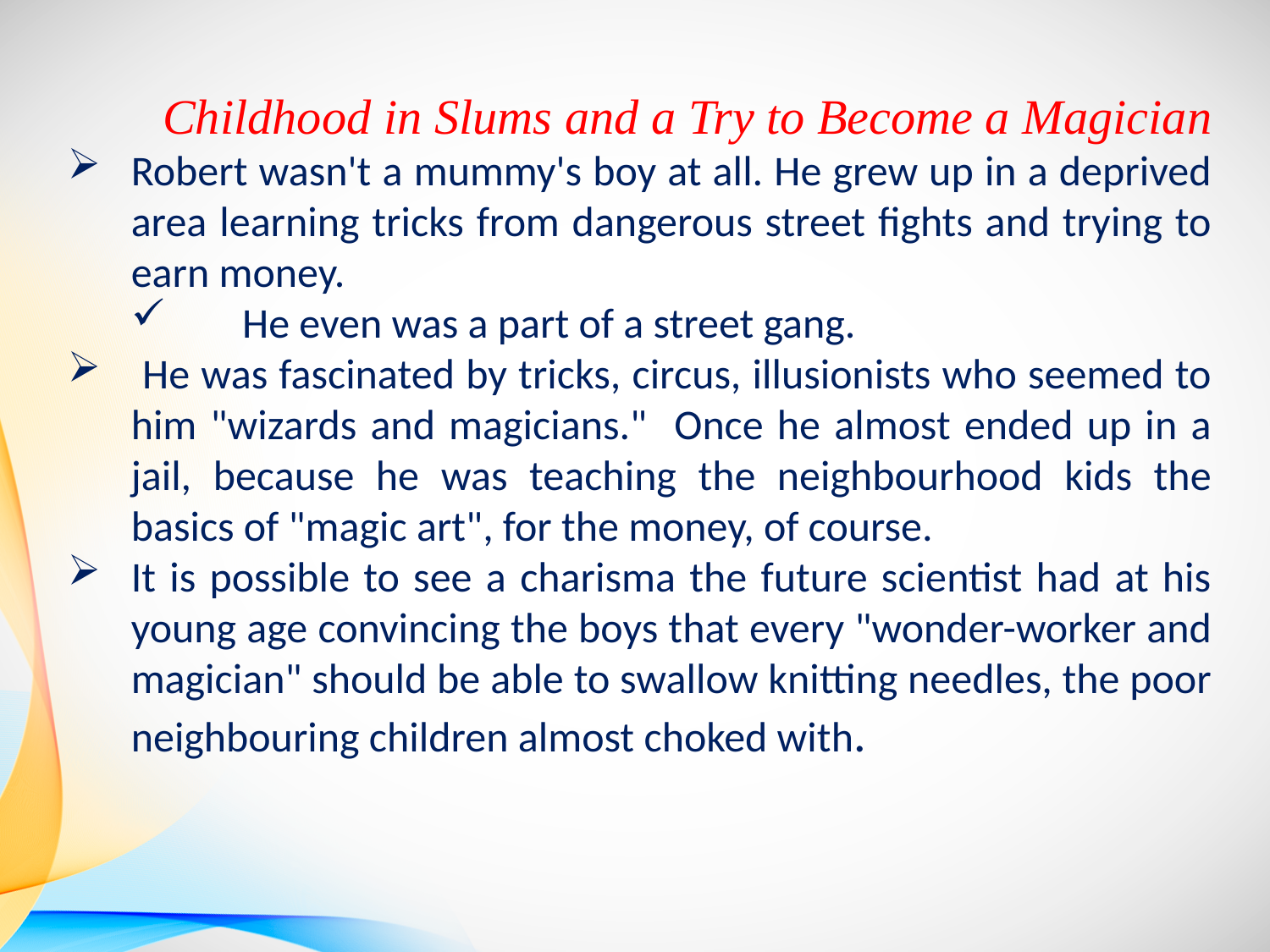

Childhood in Slums and a Try to Become a Magician
Robert wasn't a mummy's boy at all. He grew up in a deprived area learning tricks from dangerous street fights and trying to earn money.
     He even was a part of a street gang.
 He was fascinated by tricks, circus, illusionists who seemed to him "wizards and magicians."  Once he almost ended up in a jail, because he was teaching the neighbourhood kids the basics of "magic art", for the money, of course.
It is possible to see a charisma the future scientist had at his young age convincing the boys that every "wonder-worker and magician" should be able to swallow knitting needles, the poor neighbouring children almost choked with.